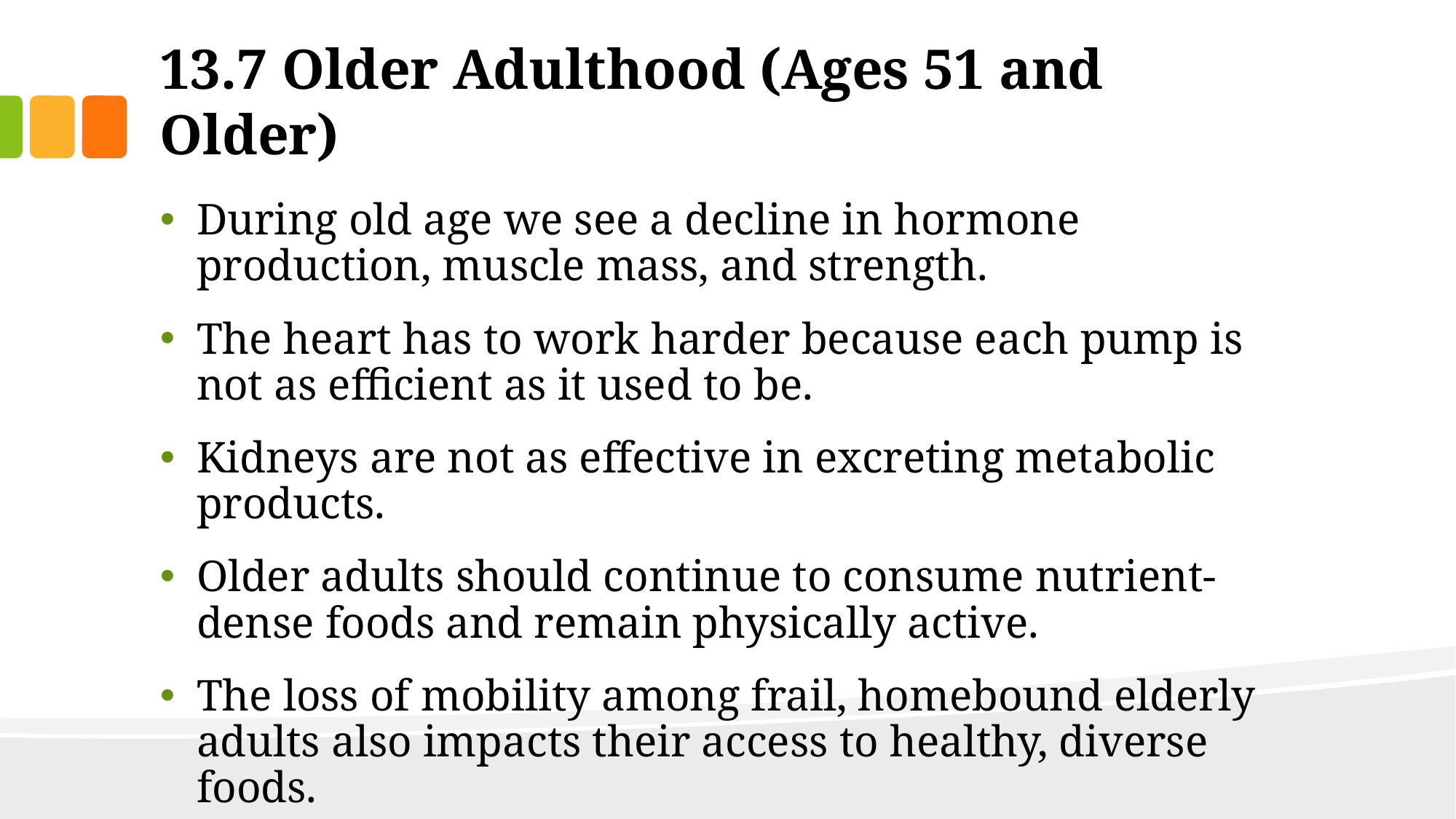

# 13.7 Older Adulthood (Ages 51 and Older)
During old age we see a decline in hormone production, muscle mass, and strength.
The heart has to work harder because each pump is not as efficient as it used to be.
Kidneys are not as effective in excreting metabolic products.
Older adults should continue to consume nutrient-dense foods and remain physically active.
The loss of mobility among frail, homebound elderly adults also impacts their access to healthy, diverse foods.